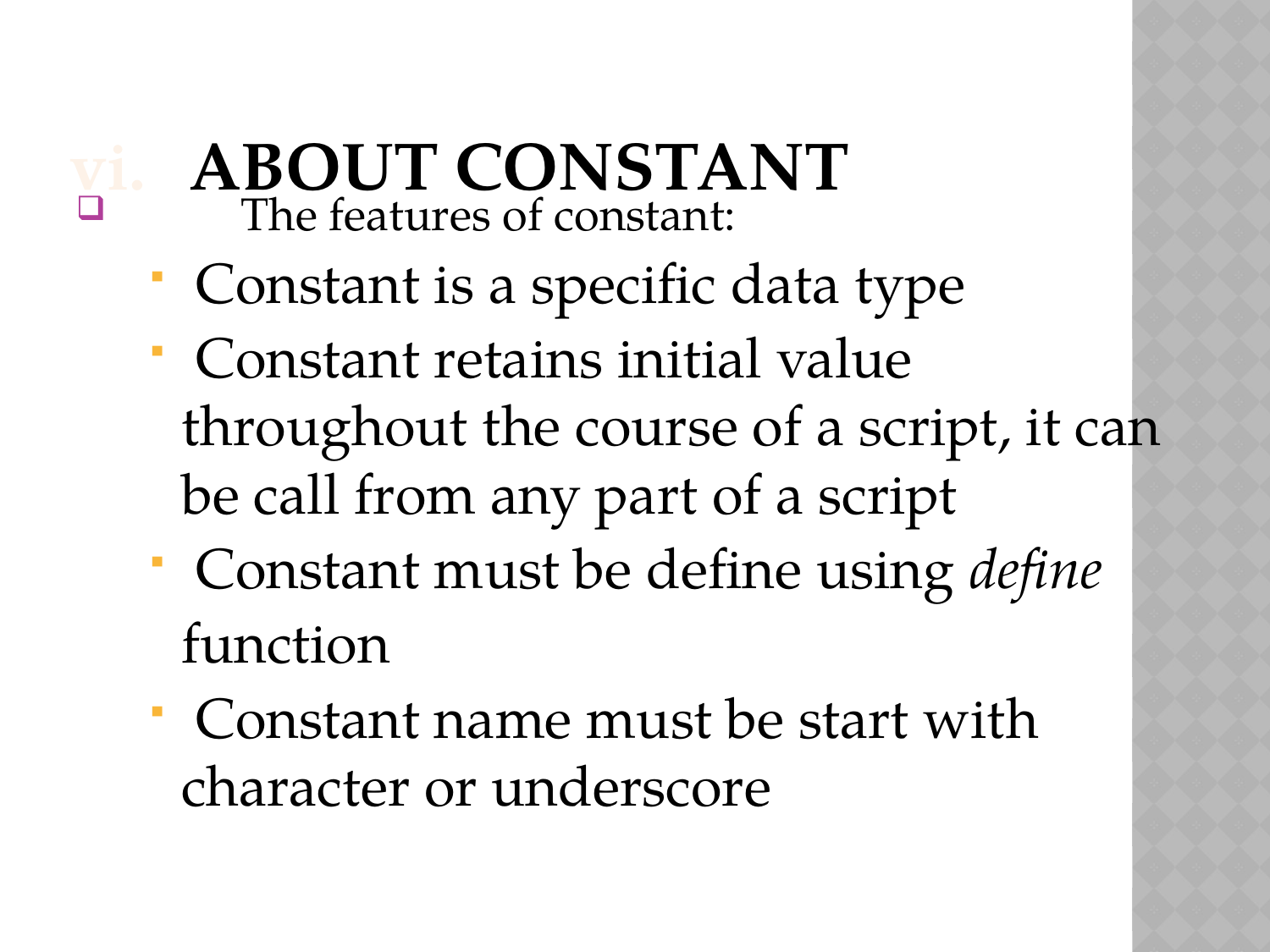

# About Constant
 	The features of constant:
 Constant is a specific data type
 Constant retains initial value throughout the course of a script, it can be call from any part of a script
 Constant must be define using define
	function
 Constant name must be start with character or underscore